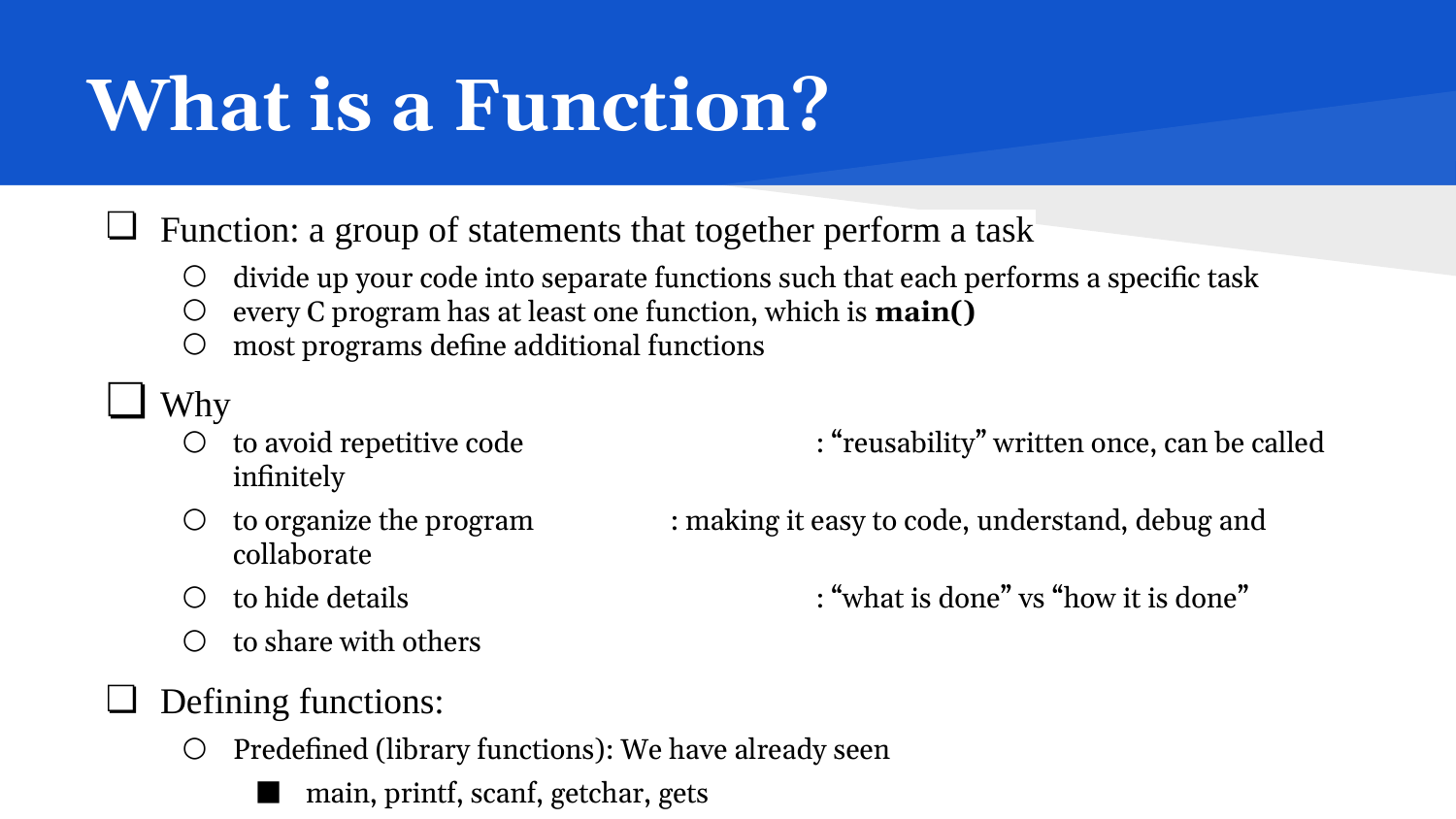

# What is a Function?
Function: a group of statements that together perform a task
divide up your code into separate functions such that each performs a specific task
every C program has at least one function, which is main()
most programs define additional functions
Why
to avoid repetitive code		: “reusability” written once, can be called infinitely
to organize the program	: making it easy to code, understand, debug and collaborate
to hide details			: “what is done” vs “how it is done”
to share with others
Defining functions:
Predefined (library functions): We have already seen
main, printf, scanf, getchar, gets
User-defined